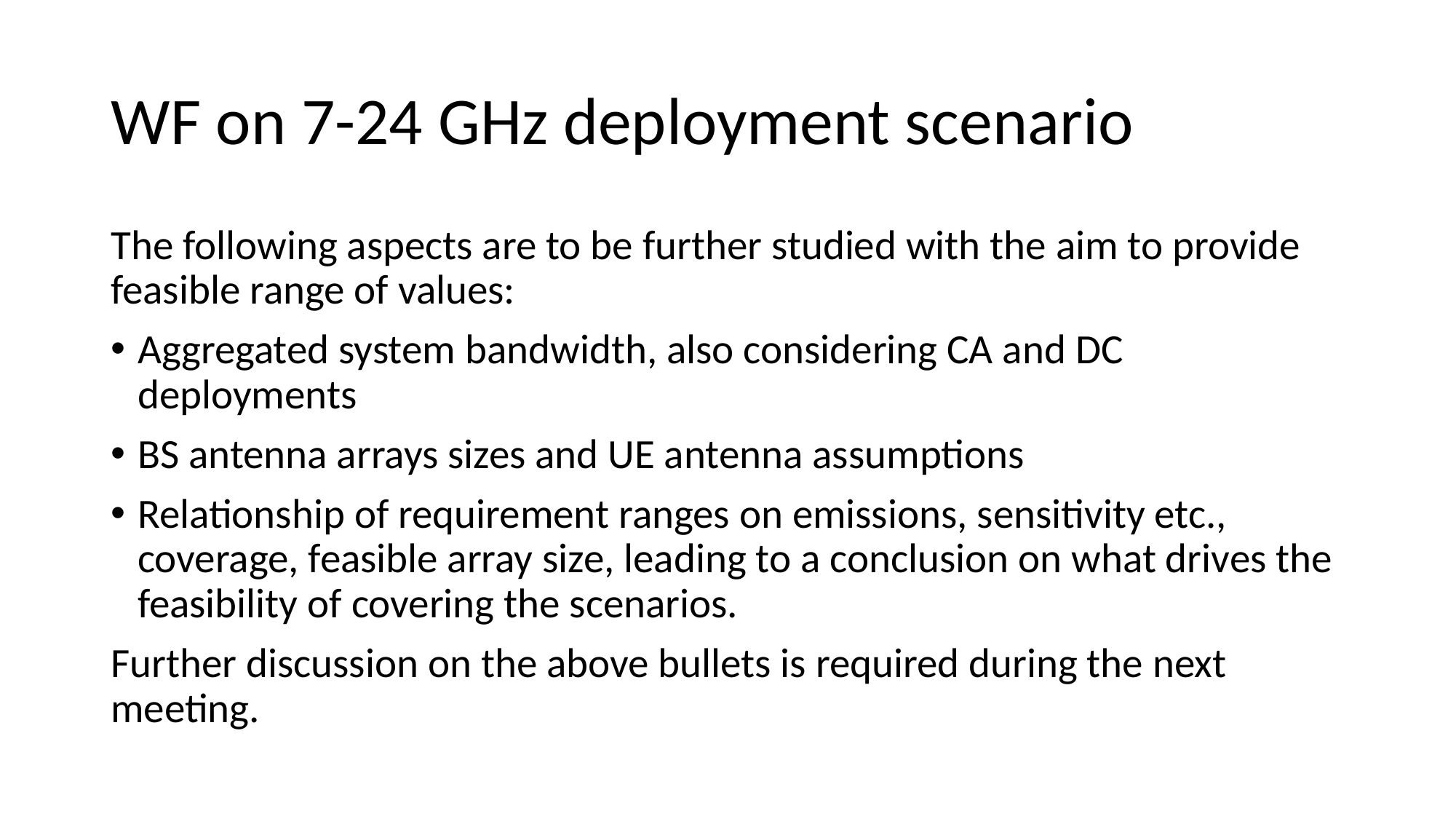

# WF on 7-24 GHz deployment scenario
The following aspects are to be further studied with the aim to provide feasible range of values:
Aggregated system bandwidth, also considering CA and DC deployments
BS antenna arrays sizes and UE antenna assumptions
Relationship of requirement ranges on emissions, sensitivity etc., coverage, feasible array size, leading to a conclusion on what drives the feasibility of covering the scenarios.
Further discussion on the above bullets is required during the next meeting.